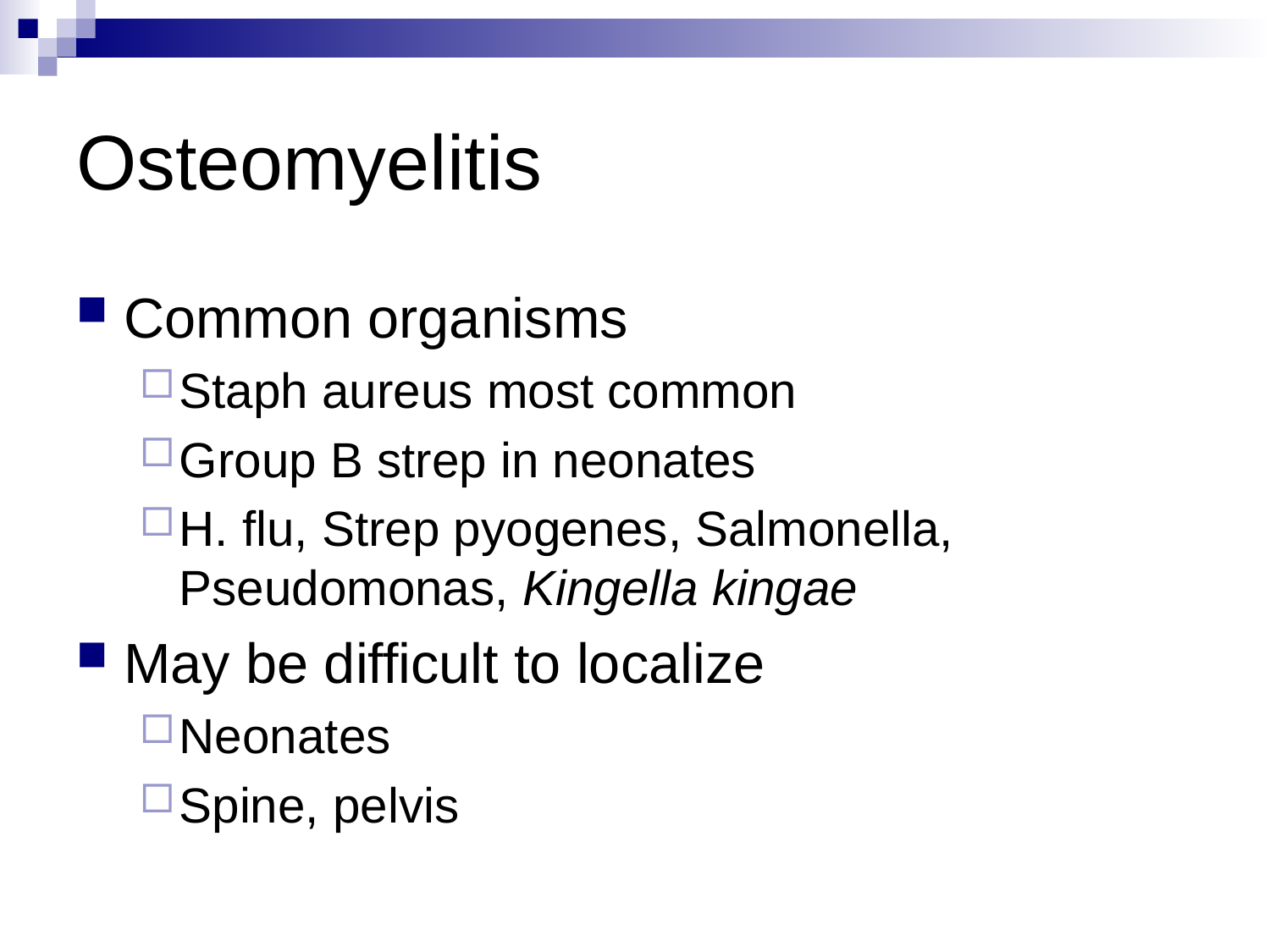

# Osteomyelitis
Common organisms
Staph aureus most common
Group B strep in neonates
H. flu, Strep pyogenes, Salmonella, Pseudomonas, Kingella kingae
May be difficult to localize
Neonates
Spine, pelvis